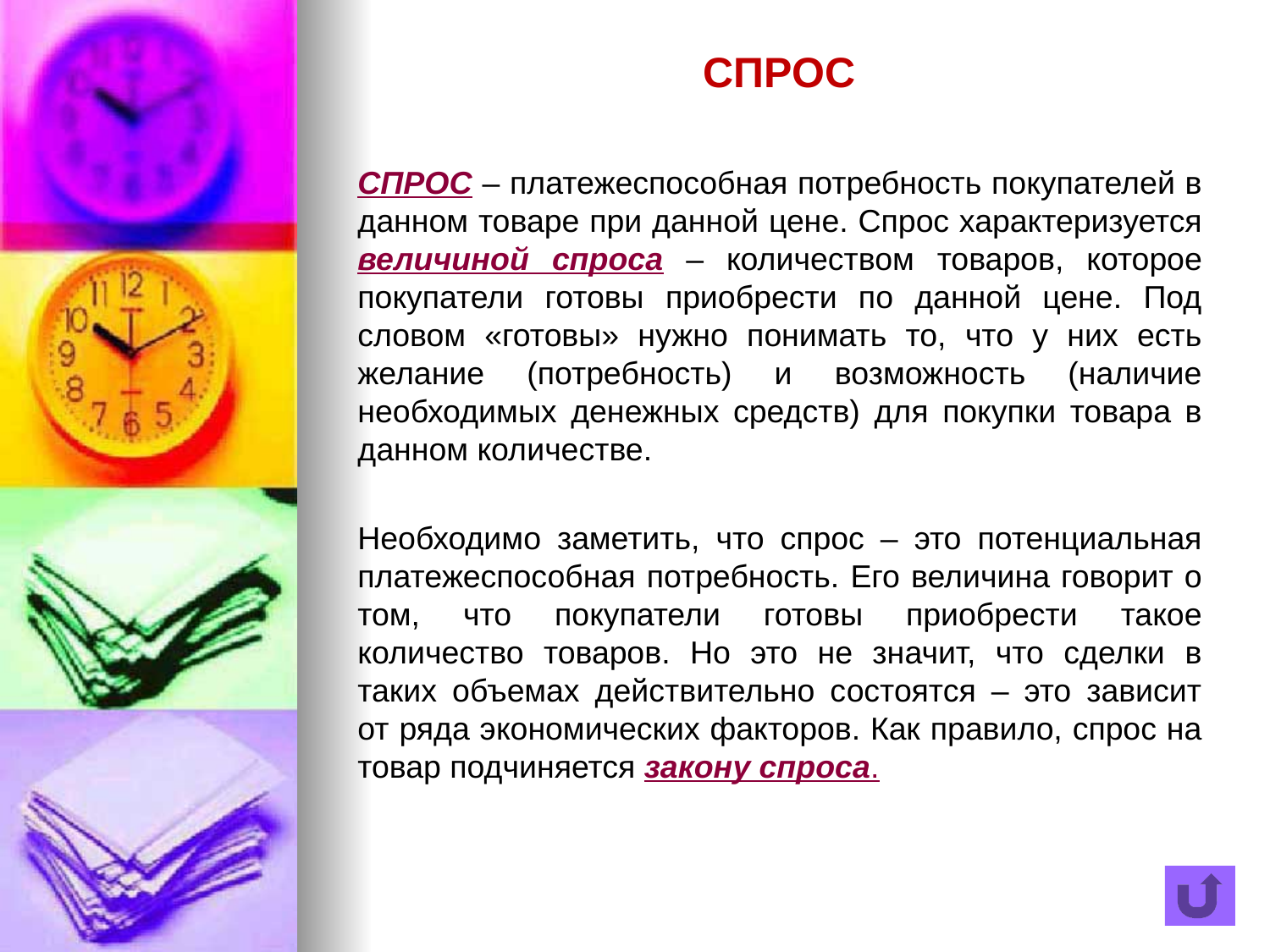

# СПРОС
СПРОС – платежеспособная потребность покупателей в данном товаре при данной цене. Спрос характеризуется величиной спроса – количеством товаров, которое покупатели готовы приобрести по данной цене. Под словом «готовы» нужно понимать то, что у них есть желание (потребность) и возможность (наличие необходимых денежных средств) для покупки товара в данном количестве.

Необходимо заметить, что спрос – это потенциальная платежеспособная потребность. Его величина говорит о том, что покупатели готовы приобрести такое количество товаров. Но это не значит, что сделки в таких объемах действительно состоятся – это зависит от ряда экономических факторов. Как правило, спрос на товар подчиняется закону спроса.